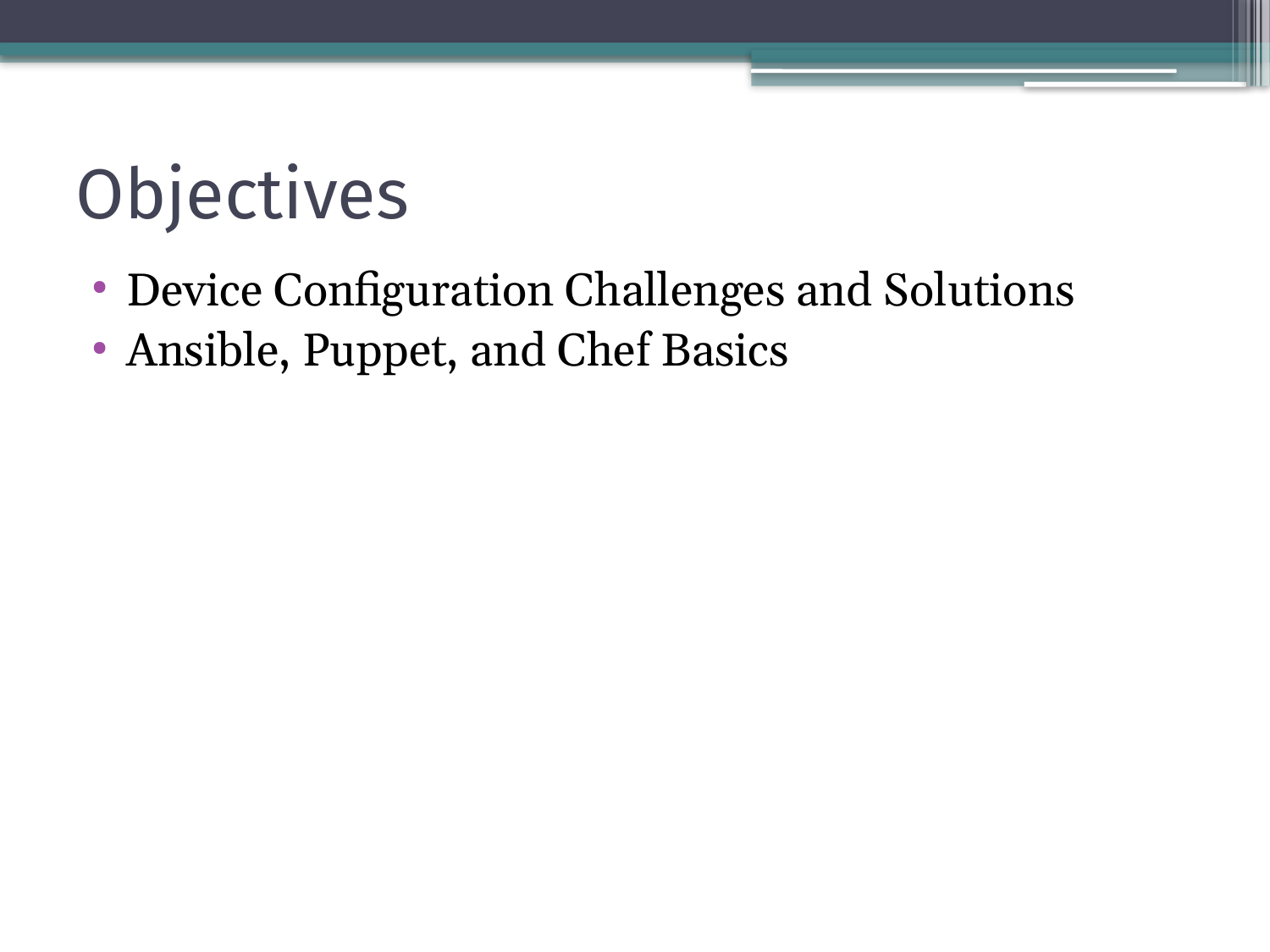

# Objectives
Device Configuration Challenges and Solutions
Ansible, Puppet, and Chef Basics